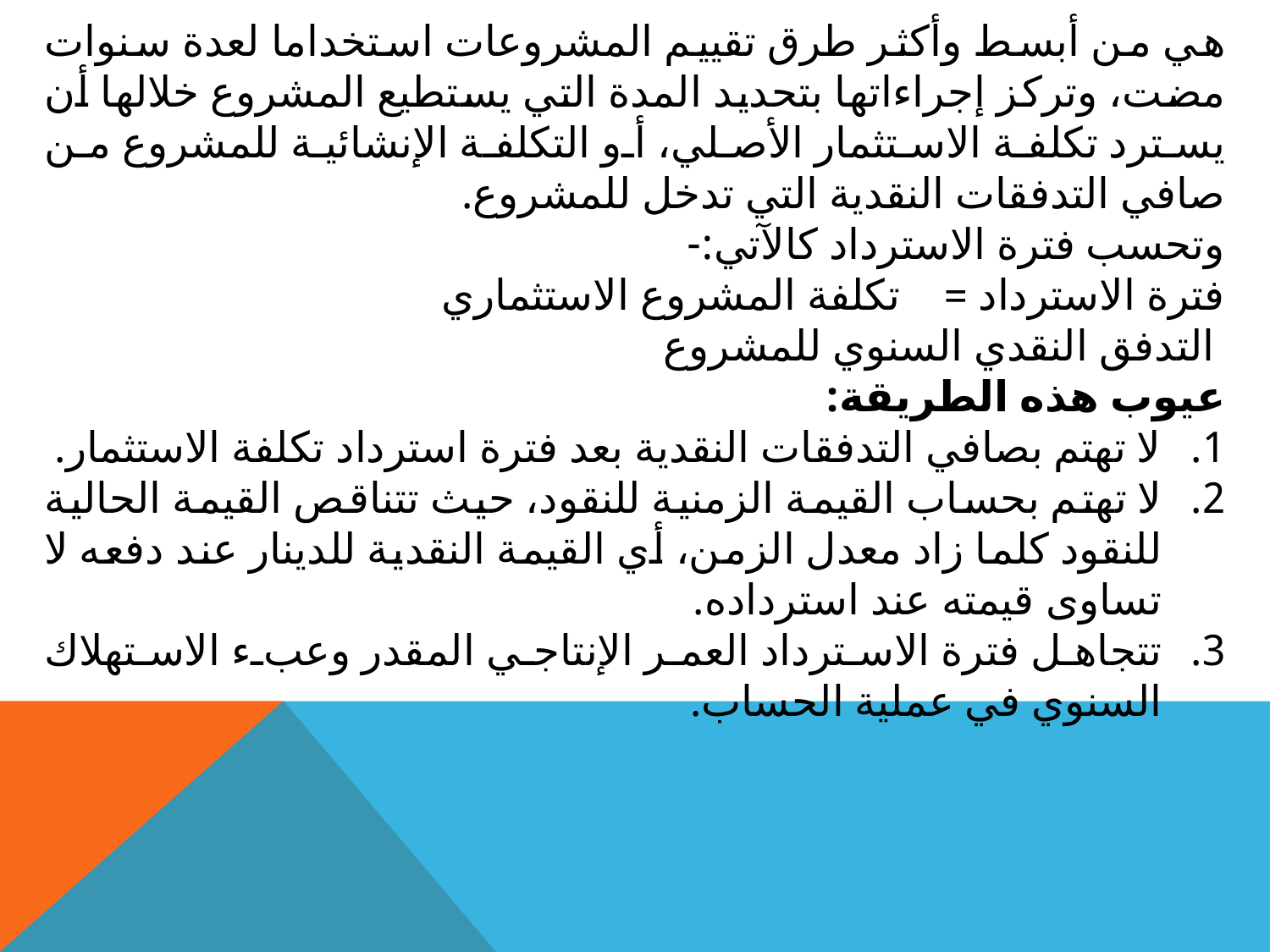

هي من أبسط وأكثر طرق تقييم المشروعات استخداما لعدة سنوات مضت، وتركز إجراءاتها بتحديد المدة التي يستطيع المشروع خلالها أن يسترد تكلفة الاستثمار الأصلي، أو التكلفة الإنشائية للمشروع من صافي التدفقات النقدية التي تدخل للمشروع.
وتحسب فترة الاسترداد كالآتي:-
فترة الاسترداد =    تكلفة المشروع الاستثماري
 التدفق النقدي السنوي للمشروع
عيوب هذه الطريقة:
لا تهتم بصافي التدفقات النقدية بعد فترة استرداد تكلفة الاستثمار.
لا تهتم بحساب القيمة الزمنية للنقود، حيث تتناقص القيمة الحالية للنقود كلما زاد معدل الزمن، أي القيمة النقدية للدينار عند دفعه لا تساوى قيمته عند استرداده.
تتجاهل فترة الاسترداد العمر الإنتاجي المقدر وعبء الاستهلاك السنوي في عملية الحساب.